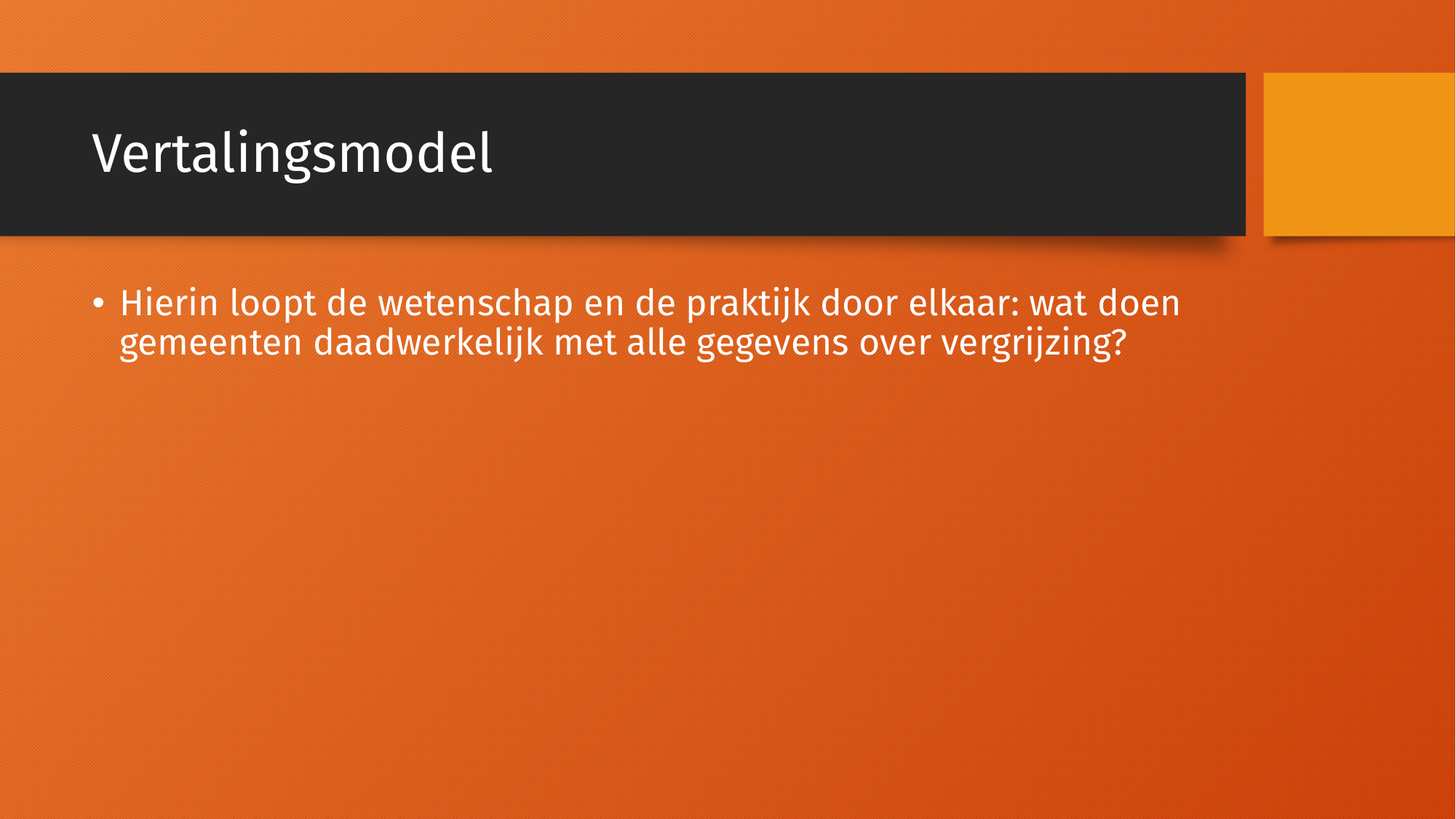

# Vertalingsmodel
Hierin loopt de wetenschap en de praktijk door elkaar: wat doen gemeenten daadwerkelijk met alle gegevens over vergrijzing?